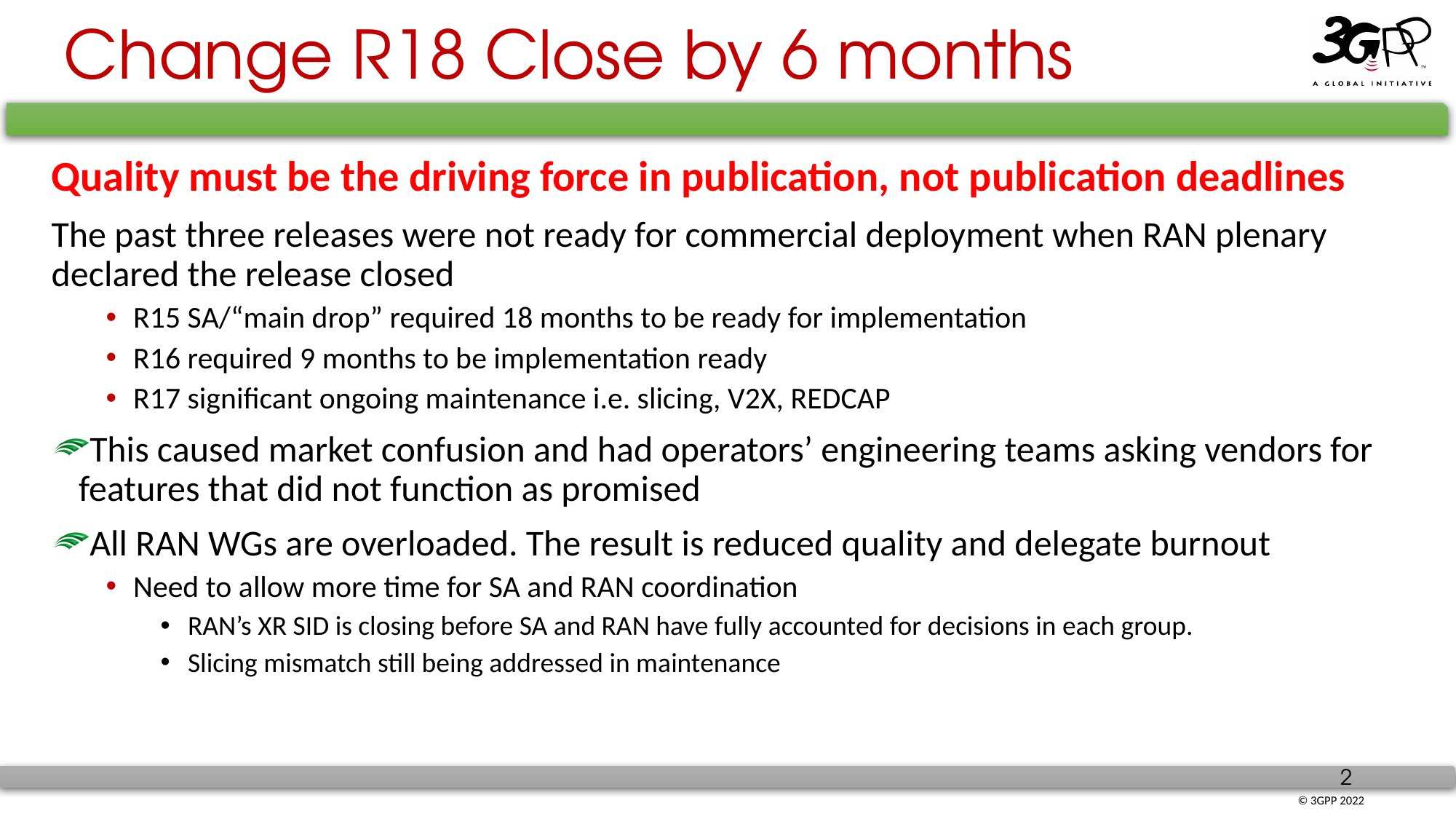

# Change R18 Close by 6 months
Quality must be the driving force in publication, not publication deadlines
The past three releases were not ready for commercial deployment when RAN plenary declared the release closed
R15 SA/“main drop” required 18 months to be ready for implementation
R16 required 9 months to be implementation ready
R17 significant ongoing maintenance i.e. slicing, V2X, REDCAP
This caused market confusion and had operators’ engineering teams asking vendors for 	features that did not function as promised
All RAN WGs are overloaded. The result is reduced quality and delegate burnout
Need to allow more time for SA and RAN coordination
RAN’s XR SID is closing before SA and RAN have fully accounted for decisions in each group.
Slicing mismatch still being addressed in maintenance